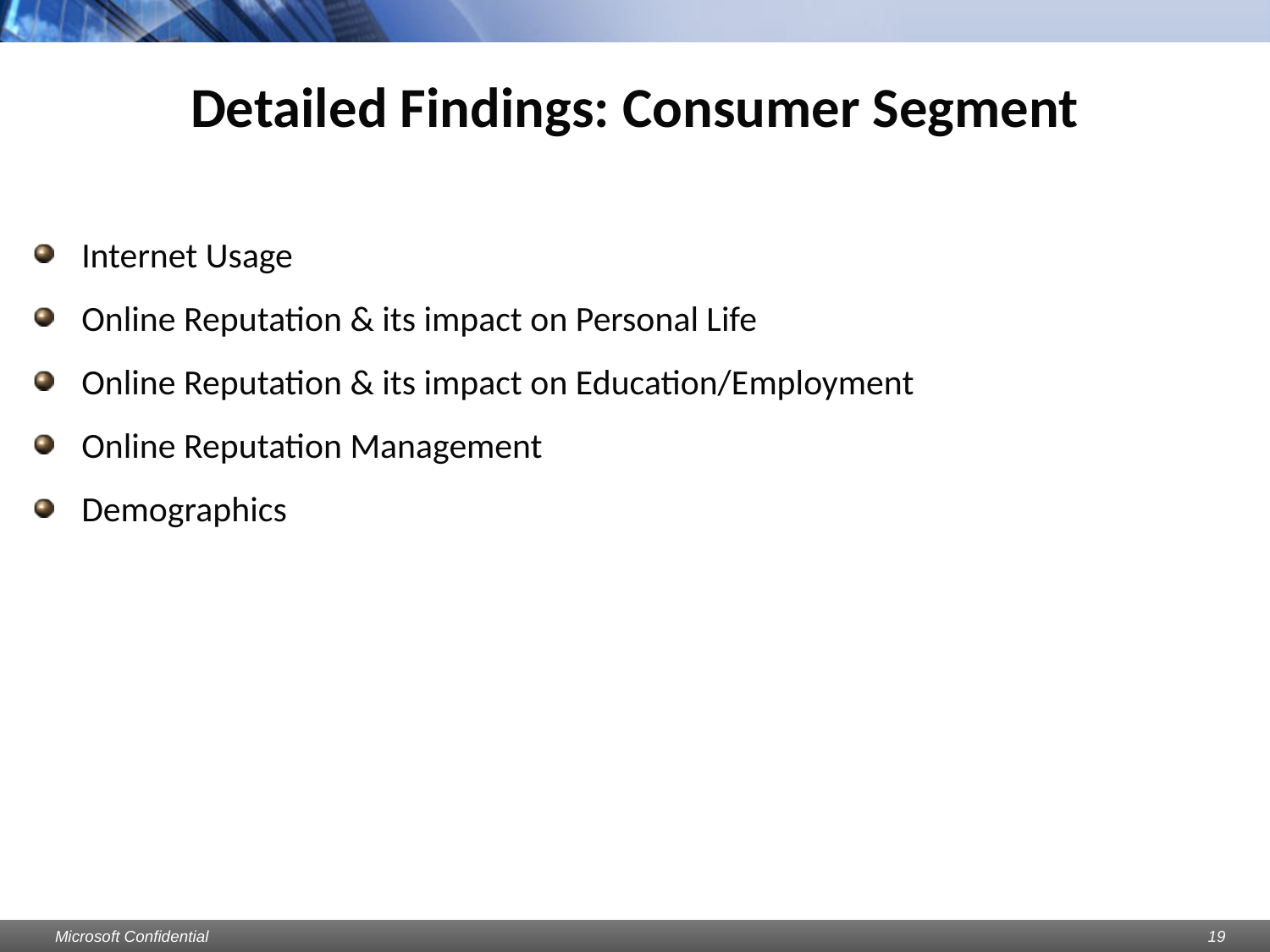

# Detailed Findings: Consumer Segment
Internet Usage
Online Reputation & its impact on Personal Life
Online Reputation & its impact on Education/Employment
Online Reputation Management
Demographics